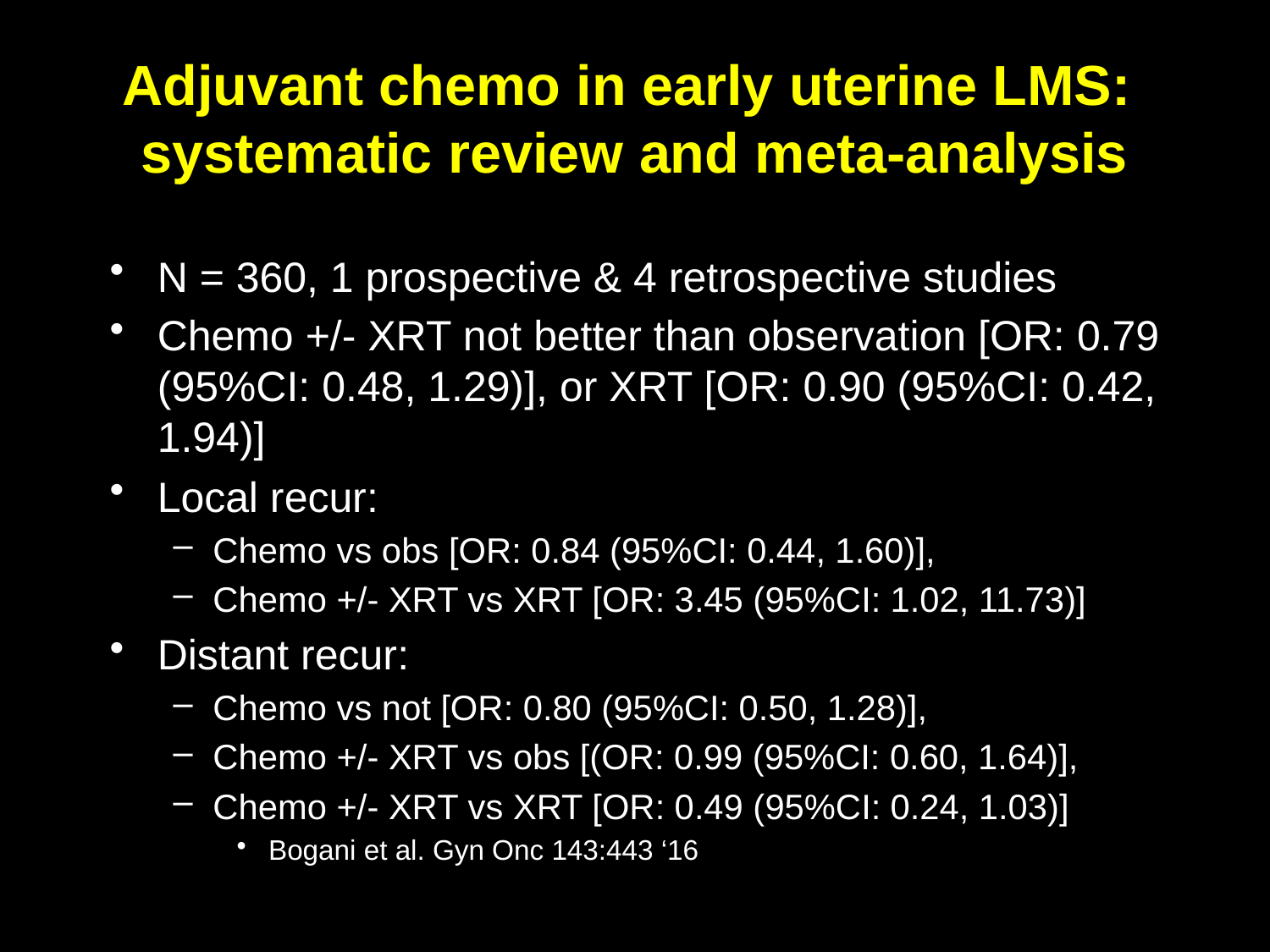

# Adjuvant chemo in early uterine LMS: systematic review and meta-analysis
N = 360, 1 prospective & 4 retrospective studies
Chemo +/- XRT not better than observation [OR: 0.79 (95%CI: 0.48, 1.29)], or XRT [OR: 0.90 (95%CI: 0.42, 1.94)]
Local recur:
Chemo vs obs [OR: 0.84 (95%CI: 0.44, 1.60)],
Chemo +/- XRT vs XRT [OR: 3.45 (95%CI: 1.02, 11.73)]
Distant recur:
Chemo vs not [OR: 0.80 (95%CI: 0.50, 1.28)],
Chemo +/- XRT vs obs [(OR: 0.99 (95%CI: 0.60, 1.64)],
Chemo +/- XRT vs XRT [OR: 0.49 (95%CI: 0.24, 1.03)]
Bogani et al. Gyn Onc 143:443 ‘16